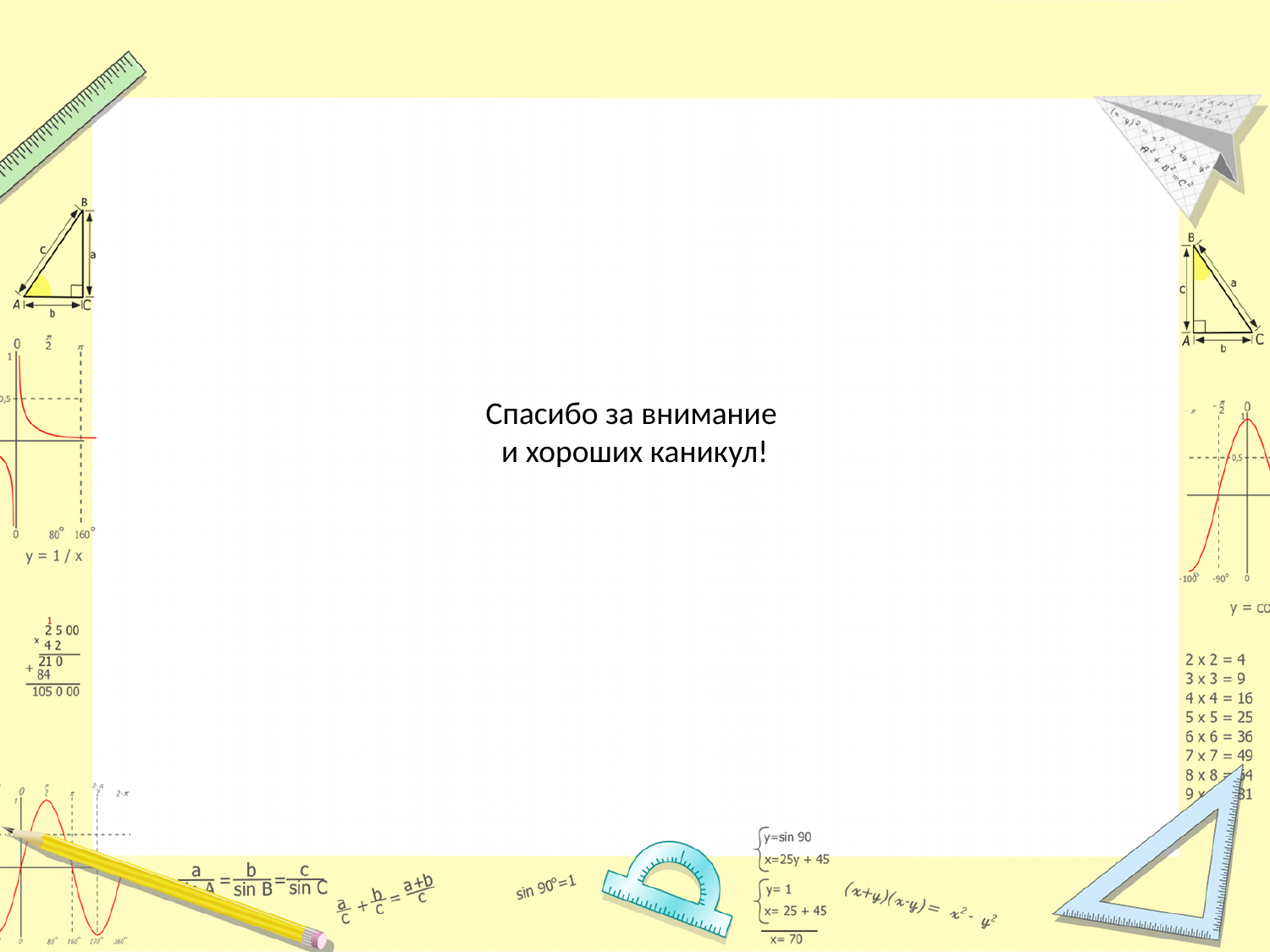

# Спасибо за внимание и хороших каникул!